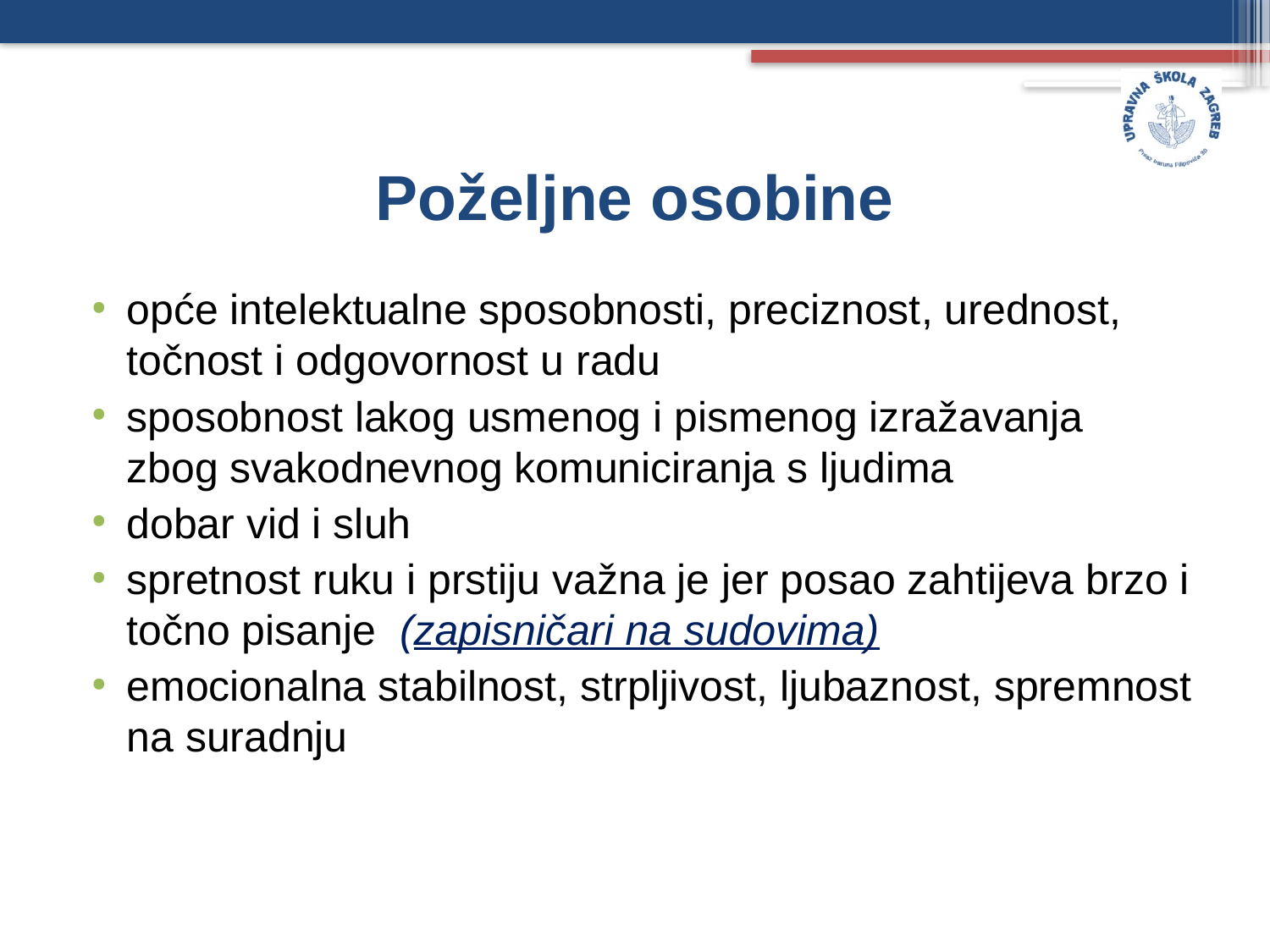

# Poželjne osobine
opće intelektualne sposobnosti, preciznost, urednost, točnost i odgovornost u radu
sposobnost lakog usmenog i pismenog izražavanja  zbog svakodnevnog komuniciranja s ljudima
dobar vid i sluh
spretnost ruku i prstiju važna je jer posao zahtijeva brzo i točno pisanje  (zapisničari na sudovima)
emocionalna stabilnost, strpljivost, ljubaznost, spremnost na suradnju